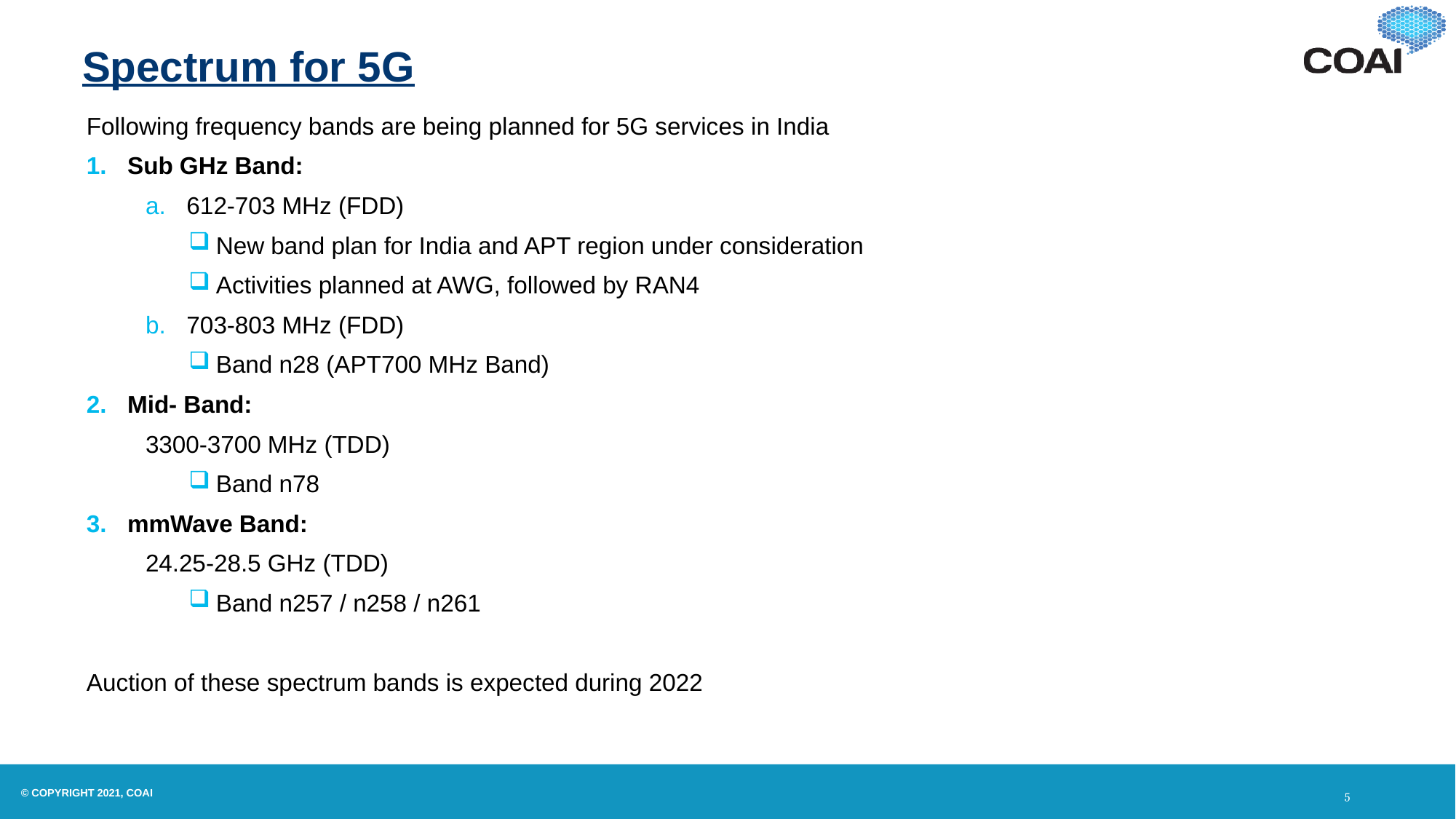

# Spectrum for 5G

Following frequency bands are being planned for 5G services in India
Sub GHz Band:
612-703 MHz (FDD)
New band plan for India and APT region under consideration
Activities planned at AWG, followed by RAN4
703-803 MHz (FDD)
Band n28 (APT700 MHz Band)
Mid- Band:
3300-3700 MHz (TDD)
Band n78
mmWave Band:
24.25-28.5 GHz (TDD)
Band n257 / n258 / n261

Auction of these spectrum bands is expected during 2022